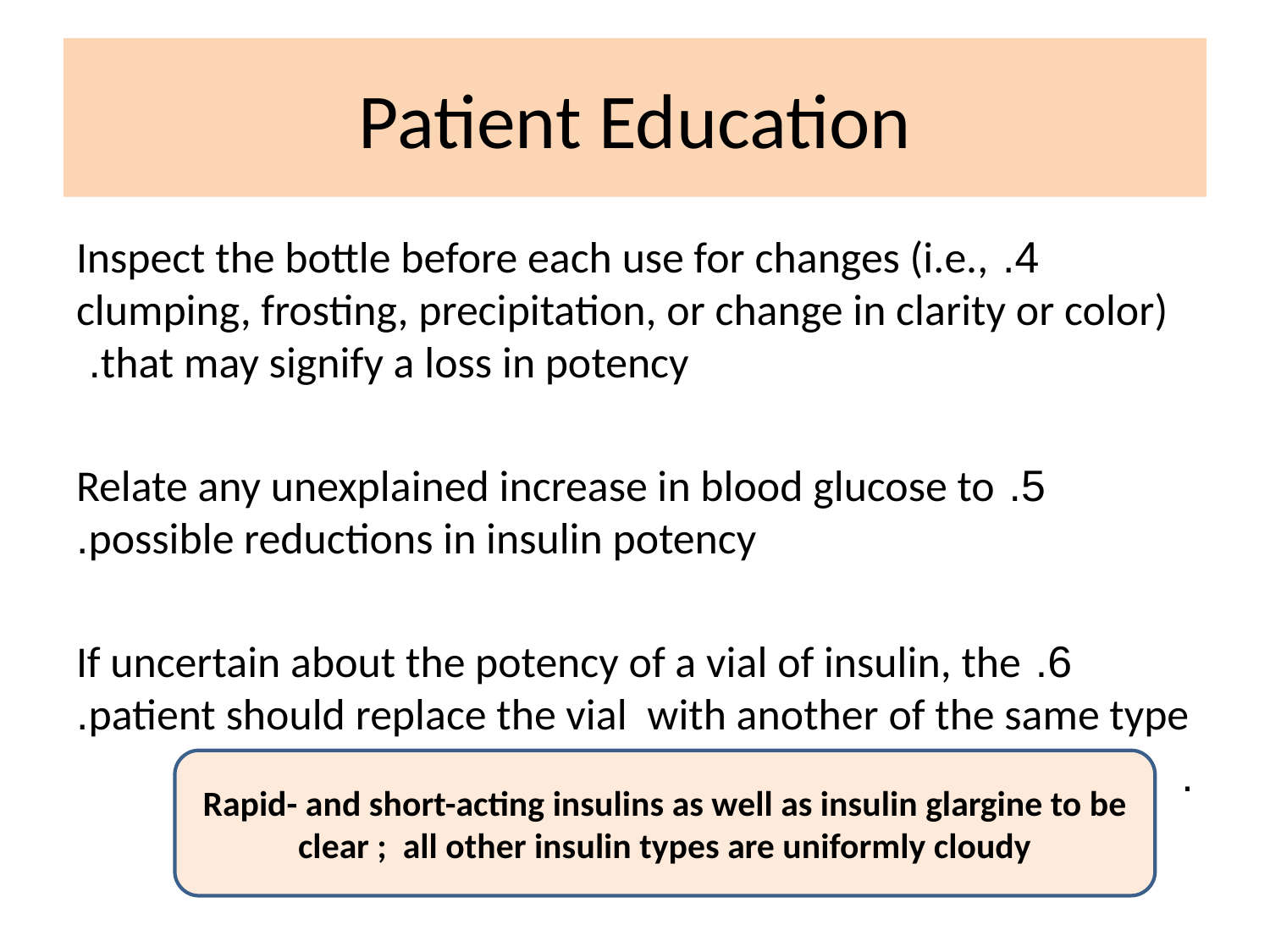

# Patient Education
4. Inspect the bottle before each use for changes (i.e., clumping, frosting, precipitation, or change in clarity or color) that may signify a loss in potency.

5. Relate any unexplained increase in blood glucose to possible reductions in insulin potency.

6. If uncertain about the potency of a vial of insulin, the patient should replace the vial  with another of the same type.
.

Rapid- and short-acting insulins as well as insulin glargine to be clear ;  all other insulin types are uniformly cloudy